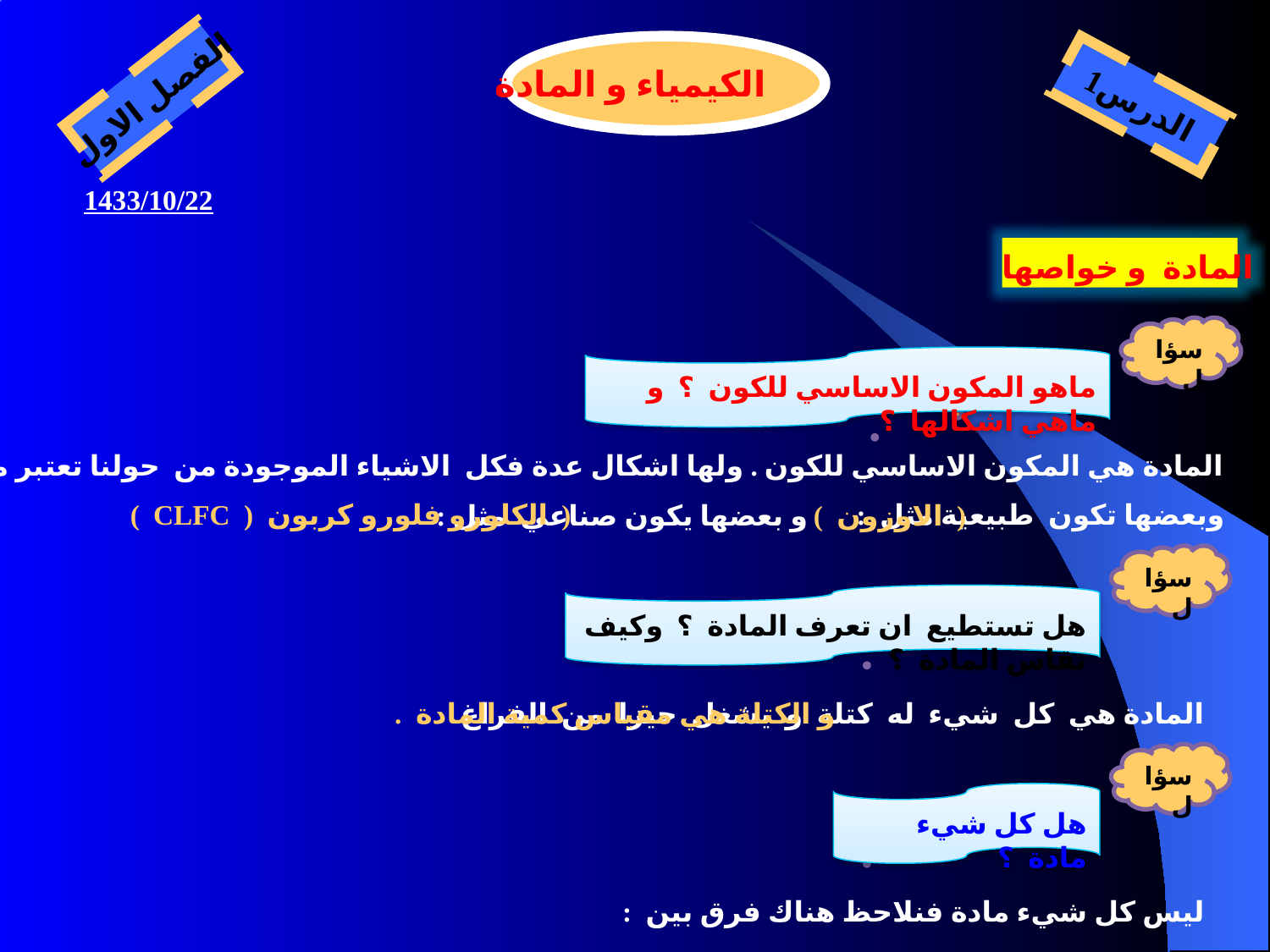

الكيمياء و المادة
الفصل الاول
الدرس1
1433/10/22

المادة  و خواصها
سؤال
ماهو المكون الاساسي للكون  ؟  و ماهي اشكالها  ؟

المادة هي المكون الاساسي للكون . ولها اشكال عدة فكل  الاشياء الموجودة من  حولنا تعتبر مادة  .

 (  الكلورو فلورو كربون  (  CLFC  )

وبعضها تكون  طبيعية مثل  :

و بعضها يكون صناعي  مثل :

(  الاوزون  )
سؤال
هل تستطيع  ان تعرف المادة  ؟  وكيف تقاس المادة  ؟

المادة هي  كل  شيء  له  كتلة  و  يشغل  حيزا  من  الفراغ

و الكتلة هي مقياس كمية المادة  .
سؤال
هل كل شيء  مادة  ؟

ليس كل شيء مادة فنلاحظ هناك فرق بين  :